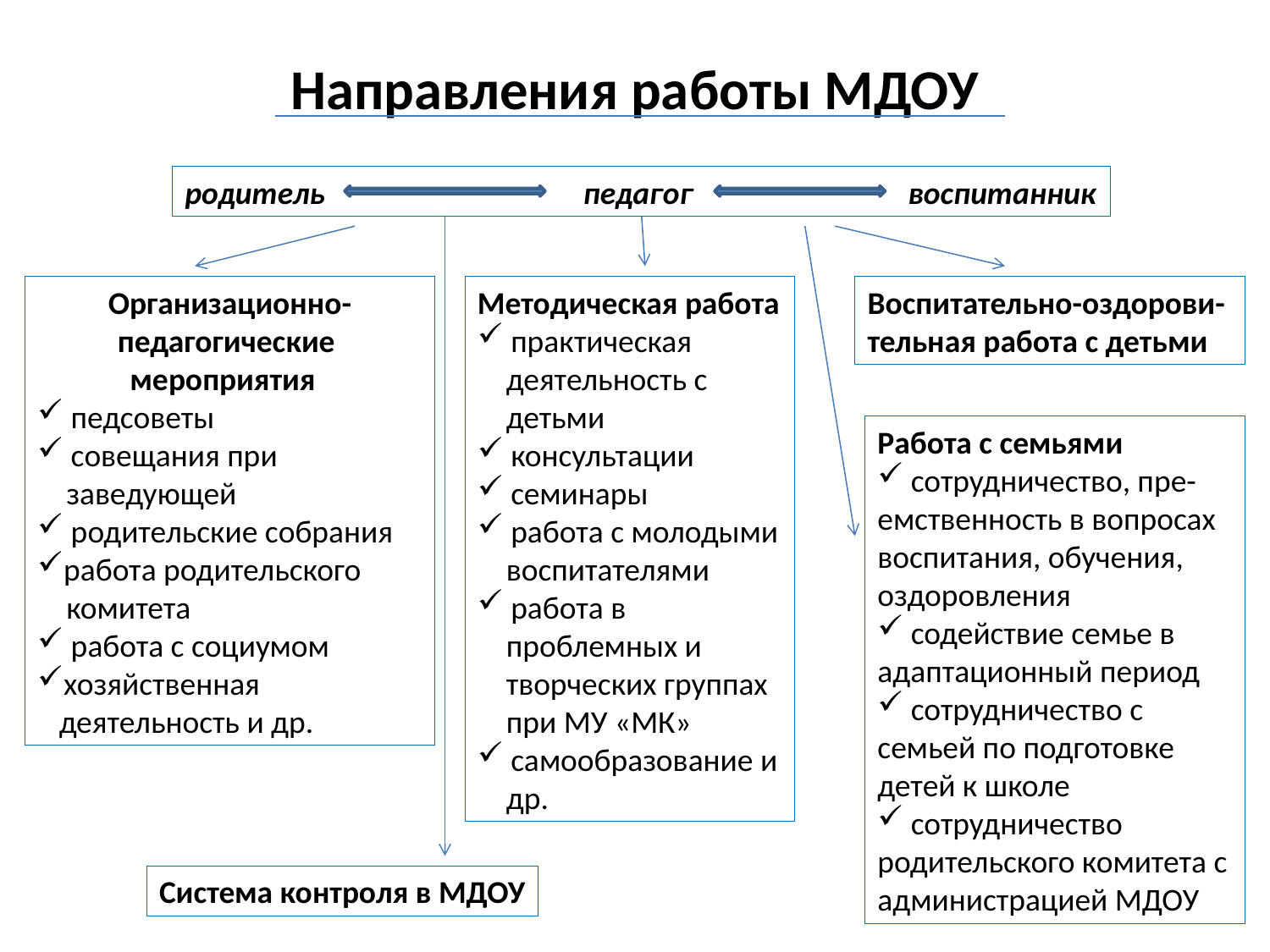

# Направления работы МДОУ
родитель                                    педагог                              воспитанник

Организационно-
педагогические
мероприятия
 педсоветы
 совещания при
    заведующей
 родительские собрания
работа родительского
    комитета
 работа с социумом
хозяйственная
   деятельность и др.
Методическая работа
 практическая
    деятельность с
    детьми
 консультации
 семинары
 работа с молодыми
    воспитателями
 работа в
    проблемных и
    творческих группах
    при МУ «МК»
 самообразование и
    др.
Воспитательно-оздорови-тельная работа с детьми
Работа с семьями
 сотрудничество, пре-емственность в вопросах воспитания, обучения, оздоровления
 содействие семье в адаптационный период
 сотрудничество с семьей по подготовке детей к школе
 сотрудничество родительского комитета с администрацией МДОУ
Система контроля в МДОУ